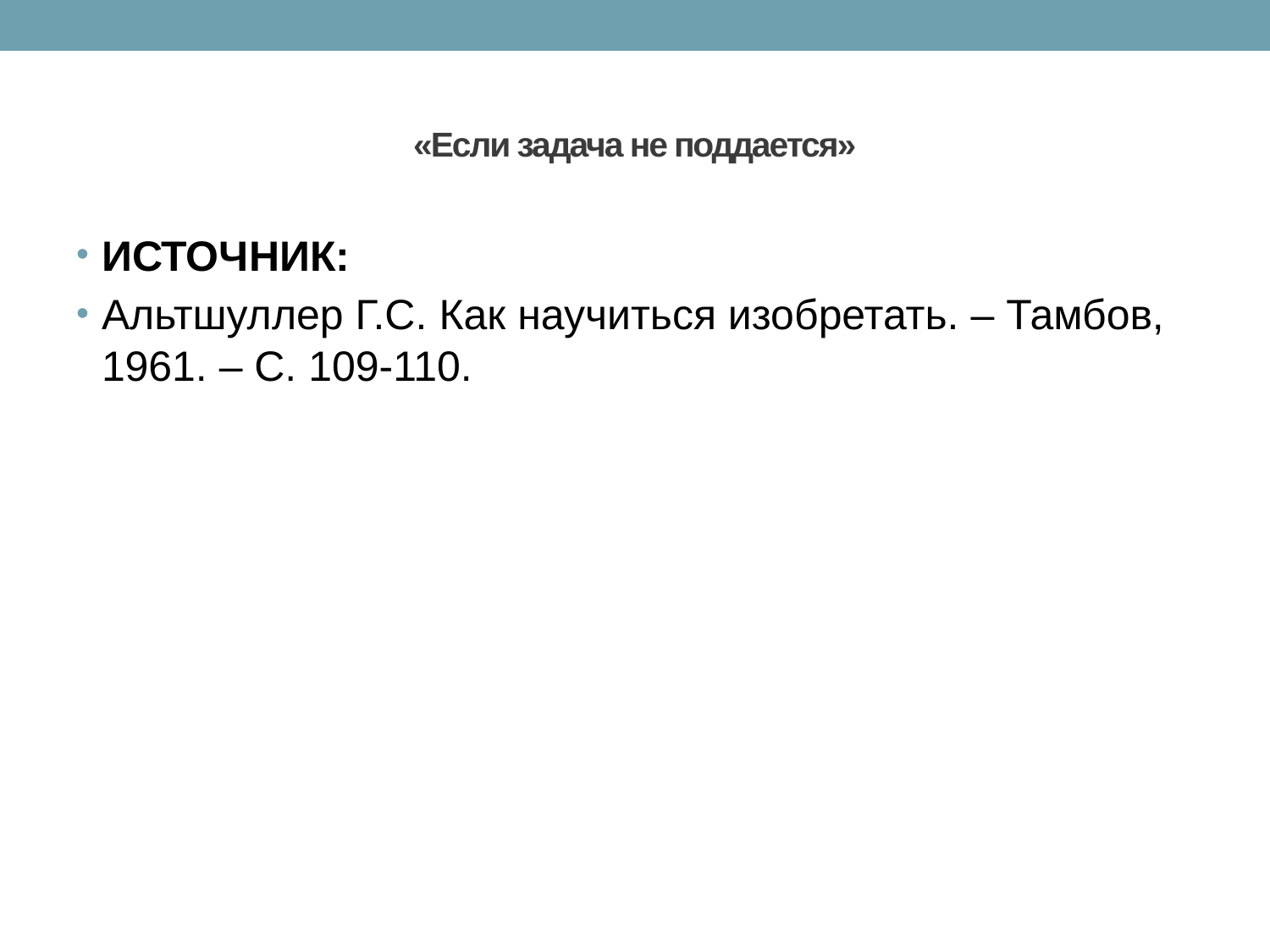

# «Если задача не поддается»
ИСТОЧНИК:
Альтшуллер Г.С. Как научиться изобретать. – Тамбов, 1961. – С. 109-110.